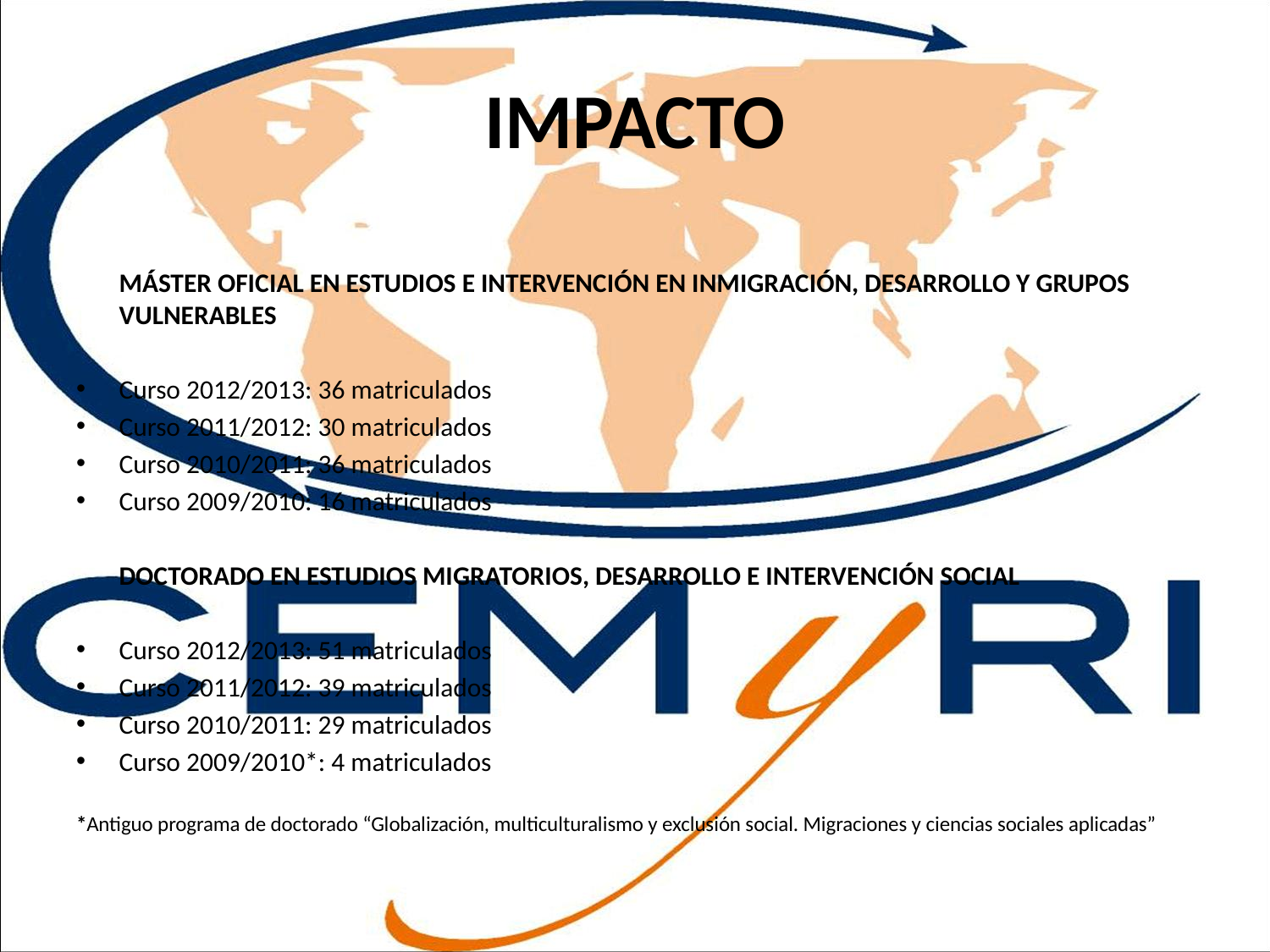

# IMPACTO

	MÁSTER OFICIAL EN ESTUDIOS E INTERVENCIÓN EN INMIGRACIÓN, DESARROLLO Y GRUPOS VULNERABLES

Curso 2012/2013: 36 matriculados
Curso 2011/2012: 30 matriculados
Curso 2010/2011: 36 matriculados
Curso 2009/2010: 16 matriculados

	DOCTORADO EN ESTUDIOS MIGRATORIOS, DESARROLLO E INTERVENCIÓN SOCIAL

Curso 2012/2013: 51 matriculados
Curso 2011/2012: 39 matriculados
Curso 2010/2011: 29 matriculados
Curso 2009/2010*: 4 matriculados

*Antiguo programa de doctorado “Globalización, multiculturalismo y exclusión social. Migraciones y ciencias sociales aplicadas”